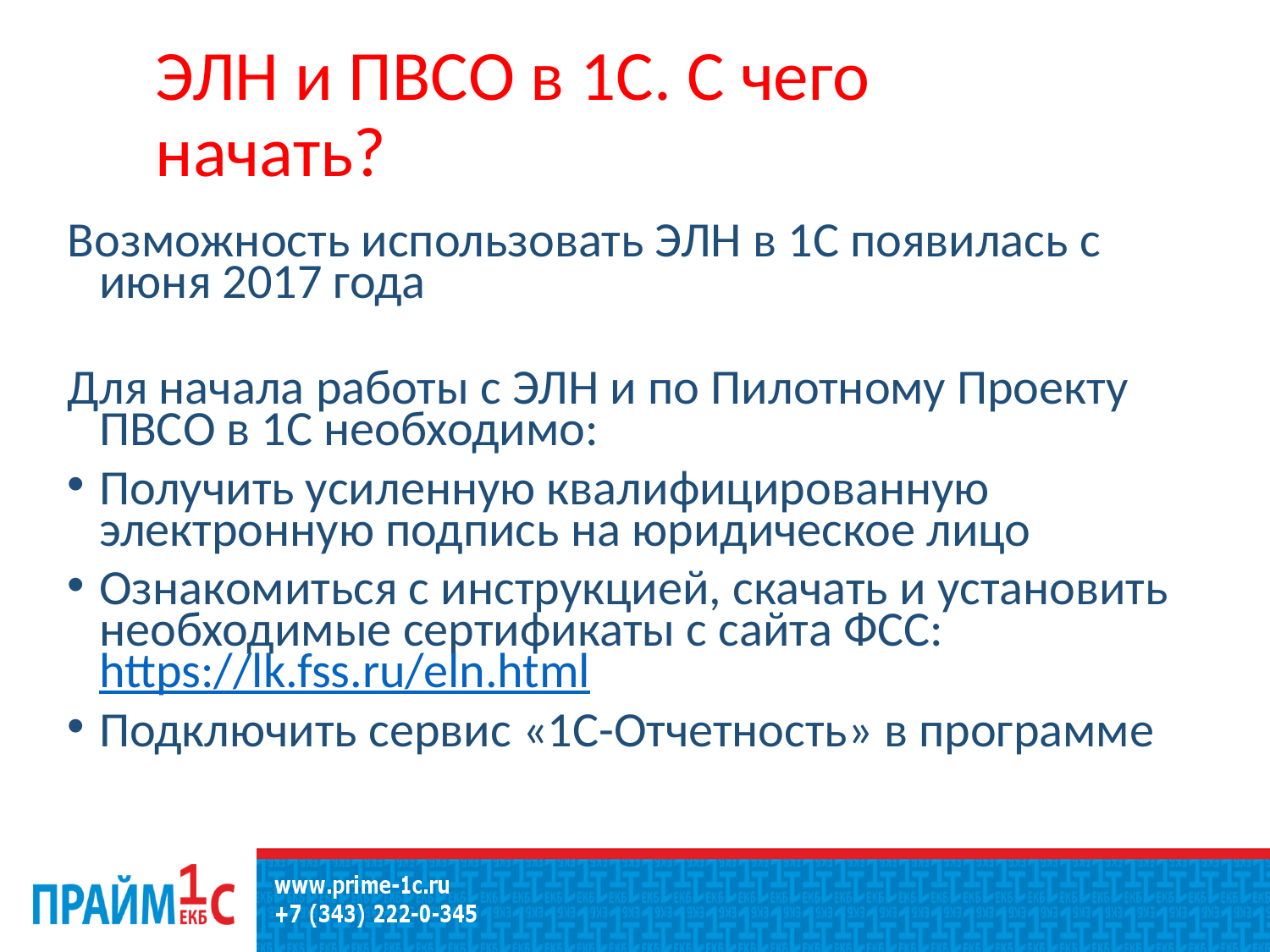

# ЭЛН и ПВСО в 1С. С чего начать?
Возможность использовать ЭЛН в 1С появилась с июня 2017 года

Для начала работы с ЭЛН и по Пилотному Проекту ПВСО в 1С необходимо:
Получить усиленную квалифицированную электронную подпись на юридическое лицо
Ознакомиться с инструкцией, скачать и установить необходимые сертификаты с сайта ФСС: https://lk.fss.ru/eln.html
Подключить сервис «1С-Отчетность» в программе